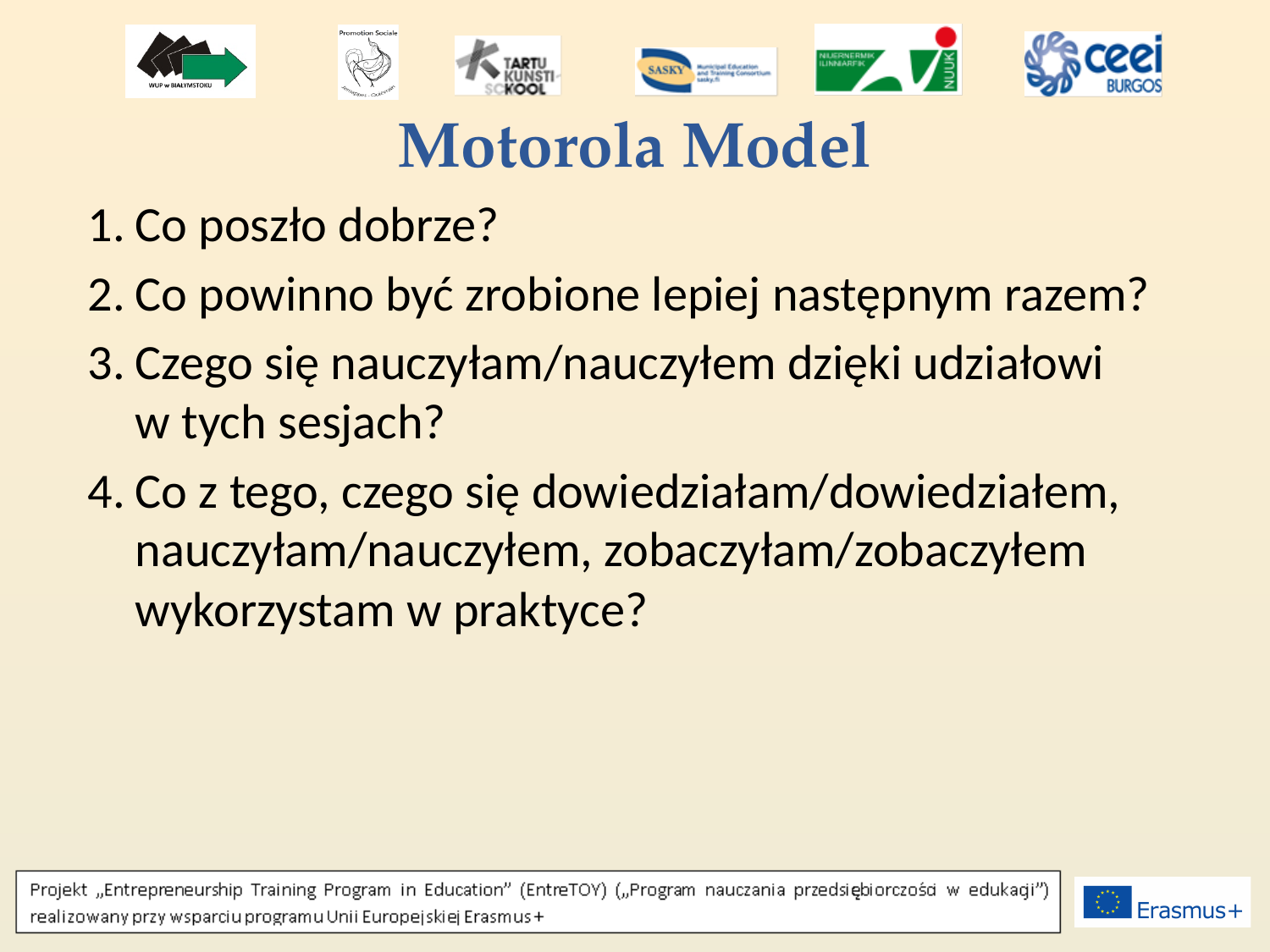

# Motorola Model
Co poszło dobrze?
Co powinno być zrobione lepiej następnym razem?
Czego się nauczyłam/nauczyłem dzięki udziałowi
w tych sesjach?
Co z tego, czego się dowiedziałam/dowiedziałem, nauczyłam/nauczyłem, zobaczyłam/zobaczyłem wykorzystam w praktyce?